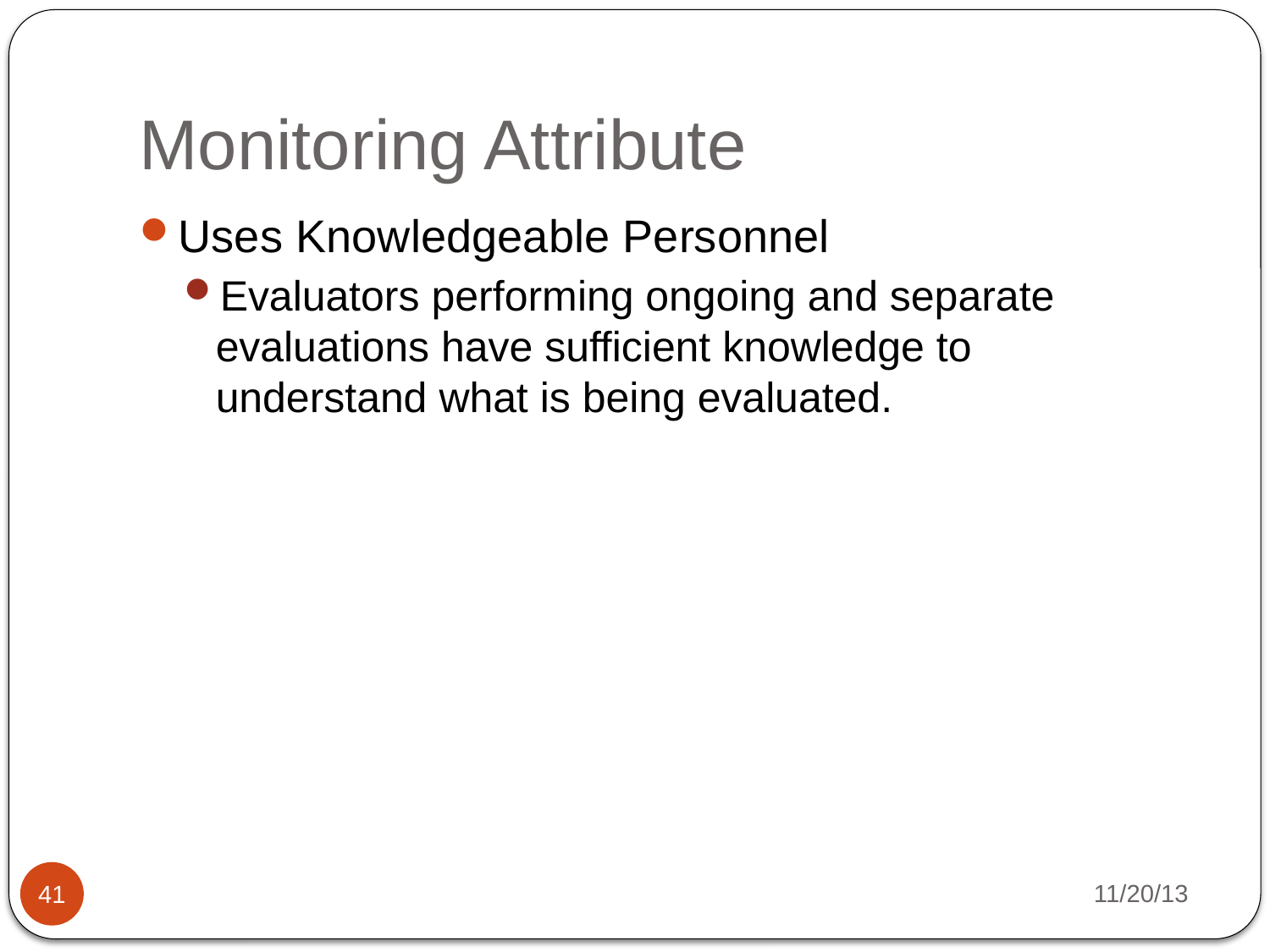

# Monitoring Attribute
Uses Knowledgeable Personnel
Evaluators performing ongoing and separate evaluations have sufficient knowledge to understand what is being evaluated.

11/20/13
41